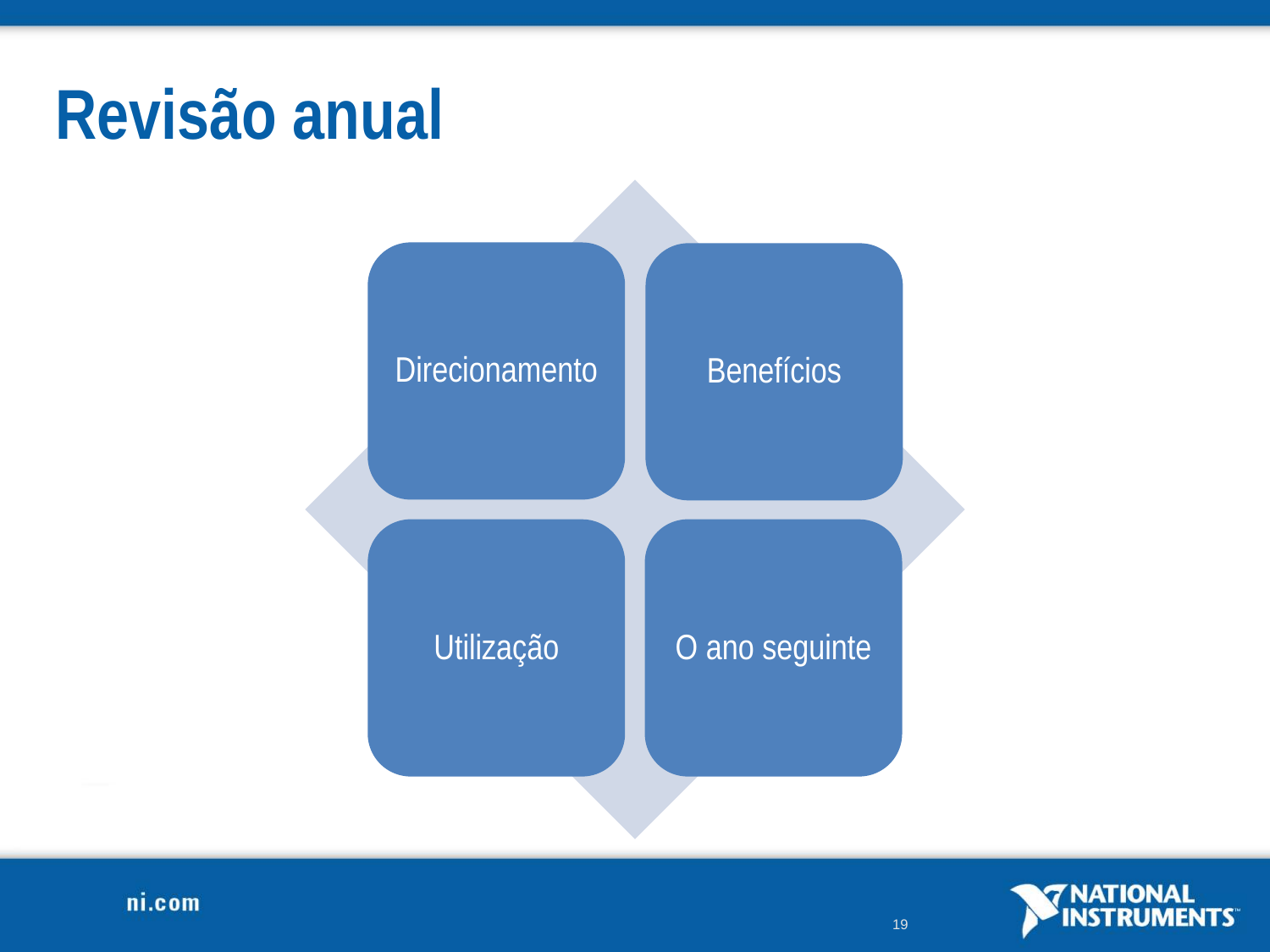

# Revisão anual
Direcionamento
Benefícios
Utilização
O ano seguinte